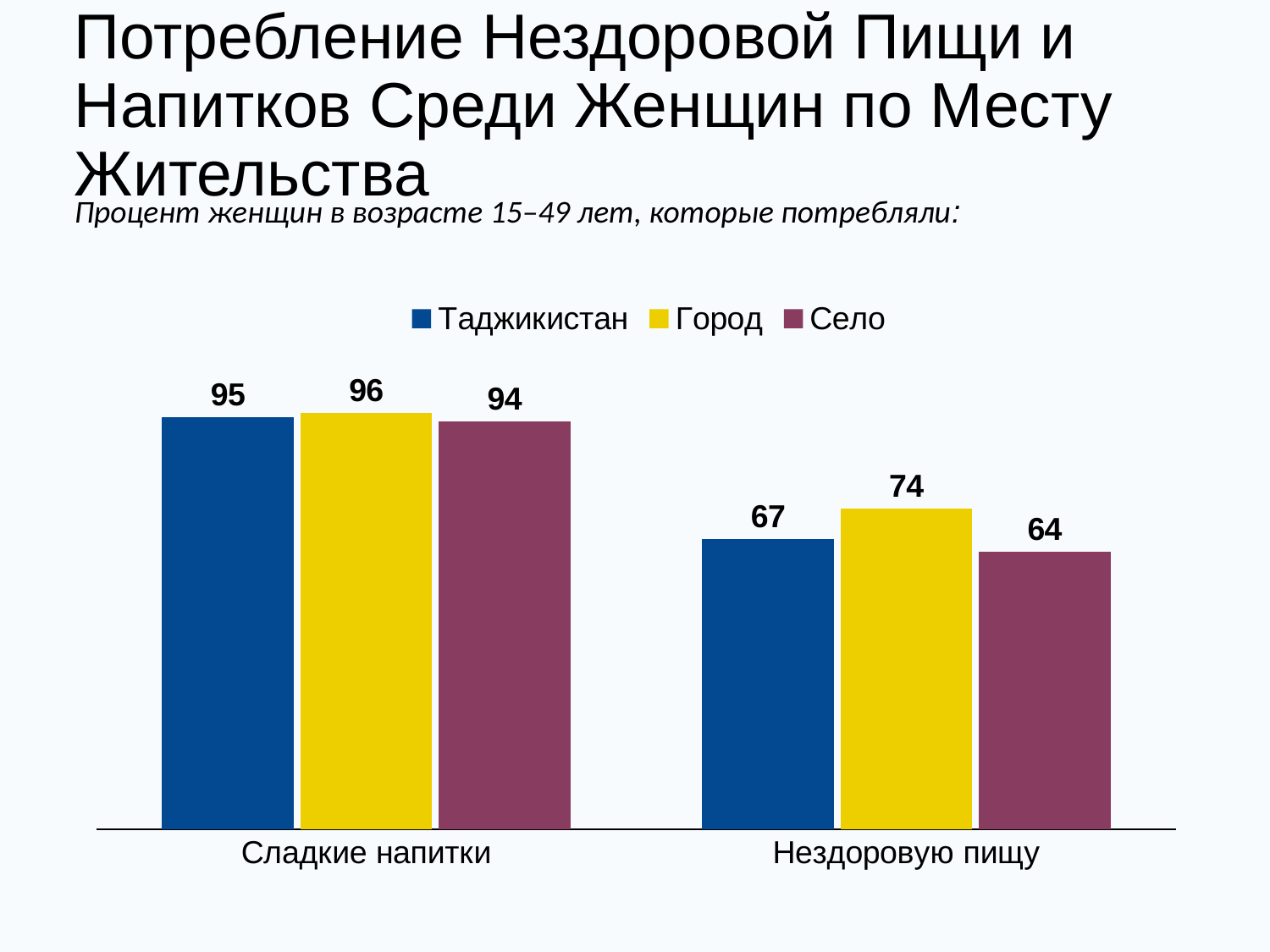

# Потребление Нездоровой Пищи и Напитков Среди Женщин по Месту Жительства
Процент женщин в возрасте 15–49 лет, которые потребляли:

### Chart

| Category | Таджикистан | Город | Село |
|---|---|---|---|
| Сладкие напитки | 95.0 | 96.0 | 94.0 |
| Нездоровую пищу | 67.0 | 74.0 | 64.0 |